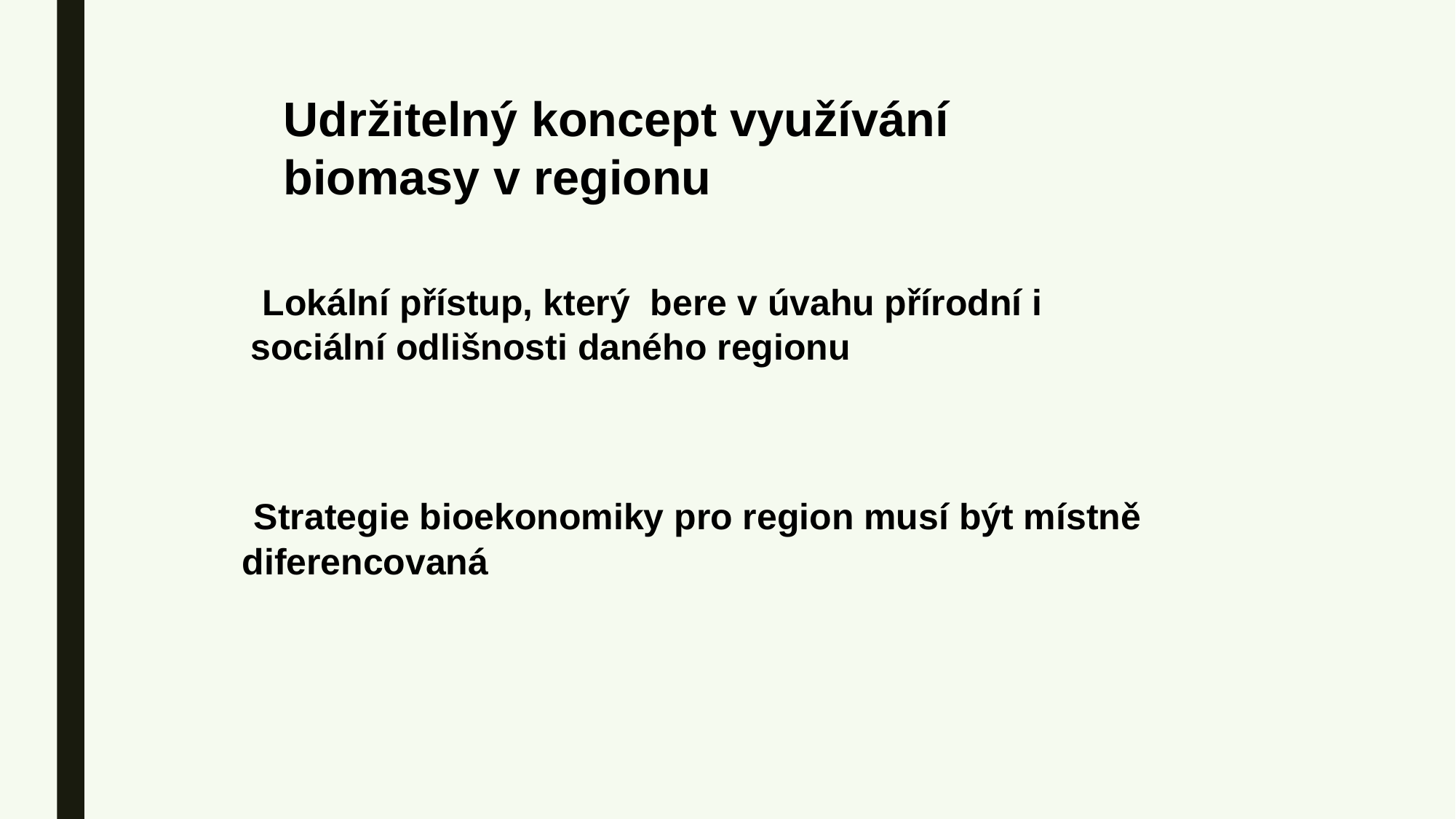

Udržitelný koncept využívání biomasy v regionu
 Lokální přístup, který  bere v úvahu přírodní i sociální odlišnosti daného regionu

 Strategie bioekonomiky pro region musí být místně diferencovaná